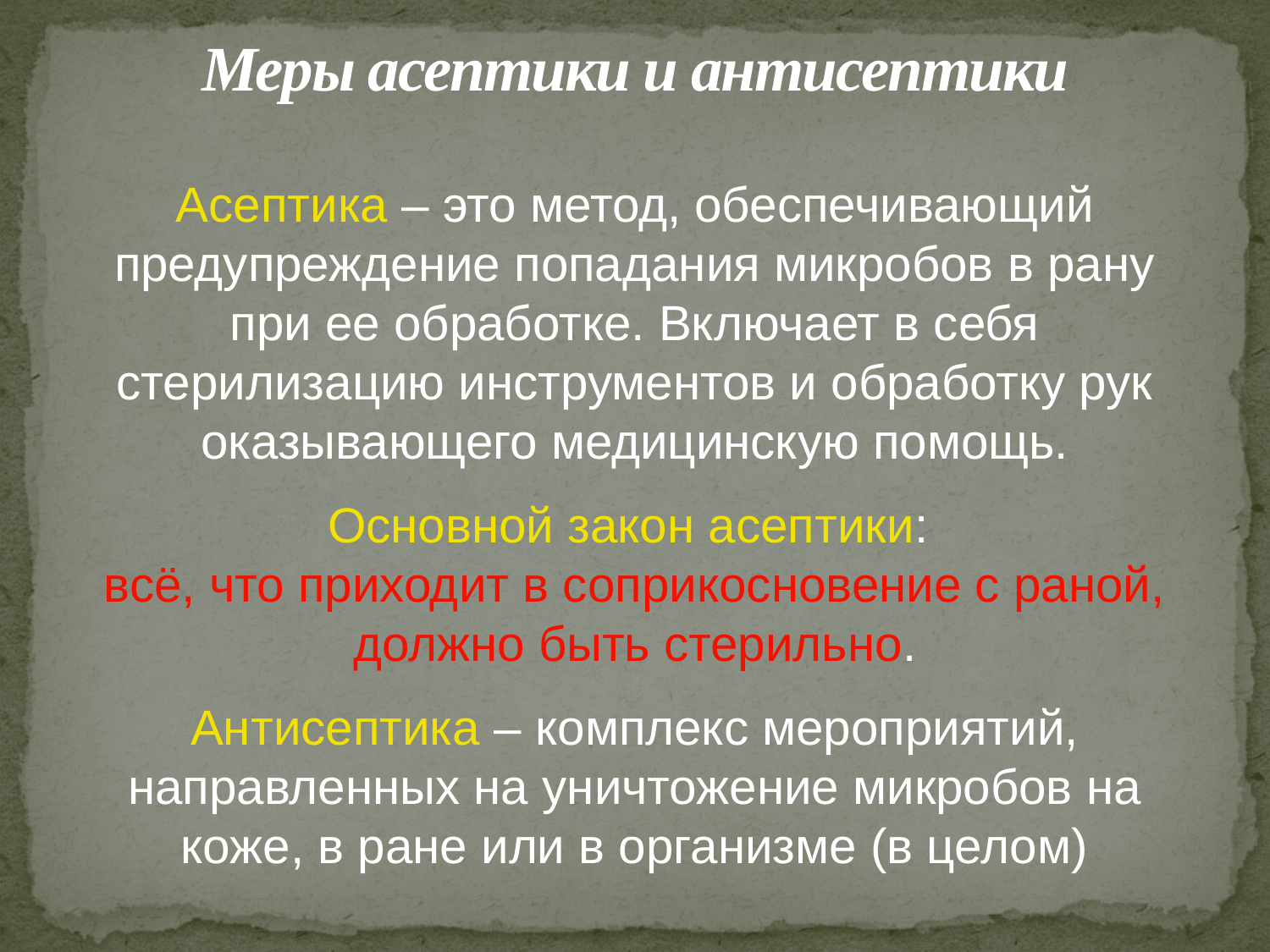

# Меры асептики и антисептики
Асептика – это метод, обеспечивающий предупреждение попадания микробов в рану при ее обработке. Включает в себя стерилизацию инструментов и обработку рук оказывающего медицинскую помощь.
Основной закон асептики:
всё, что приходит в соприкосновение с раной, должно быть стерильно.
Антисептика – комплекс мероприятий, направленных на уничтожение микробов на коже, в ране или в организме (в целом)